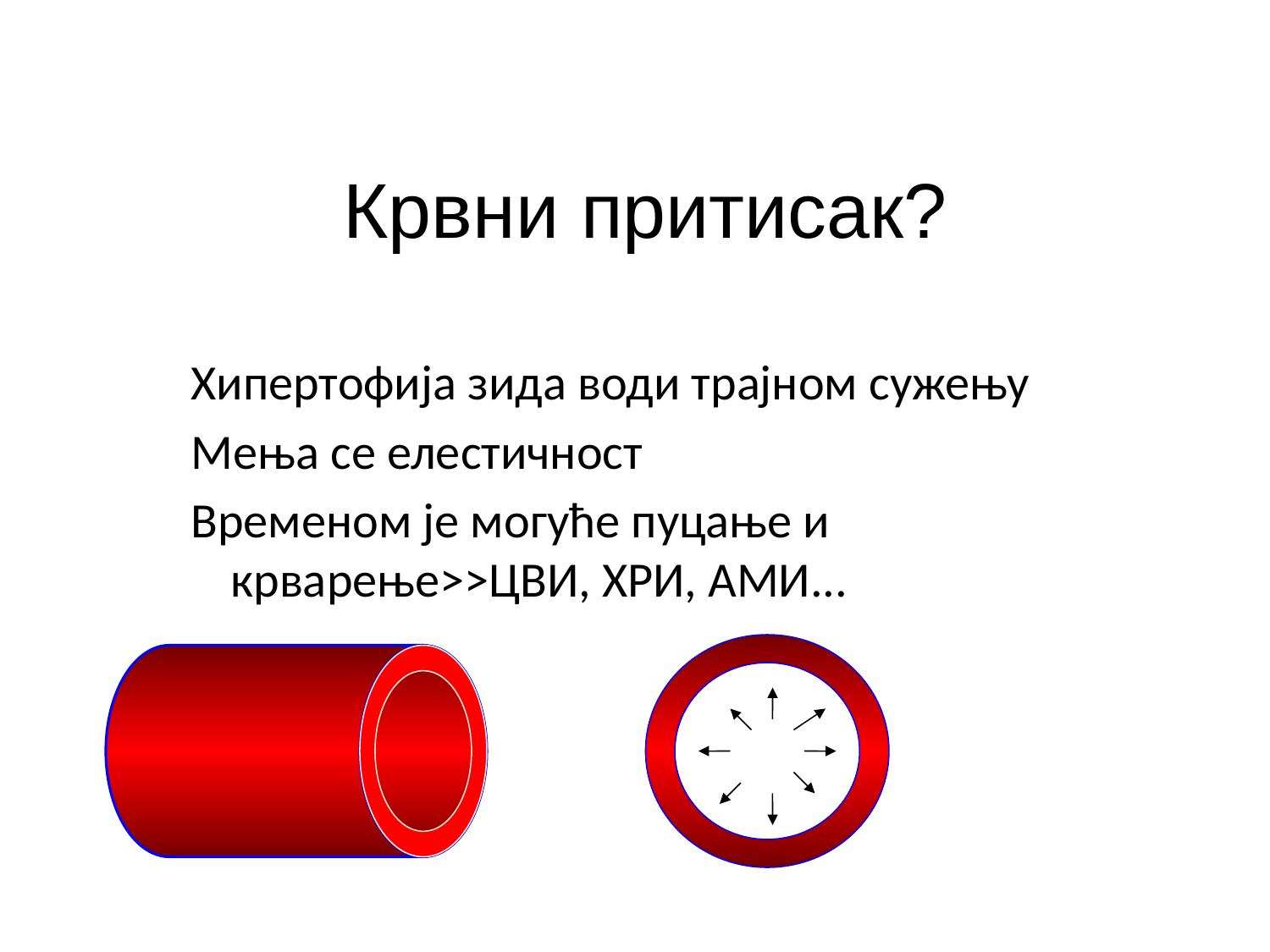

# Крвни притисак?

Хипертофија зида води трајном сужењу
Мења се елестичност
Временом је могуће пуцање и крварење>>ЦВИ, ХРИ, АМИ...